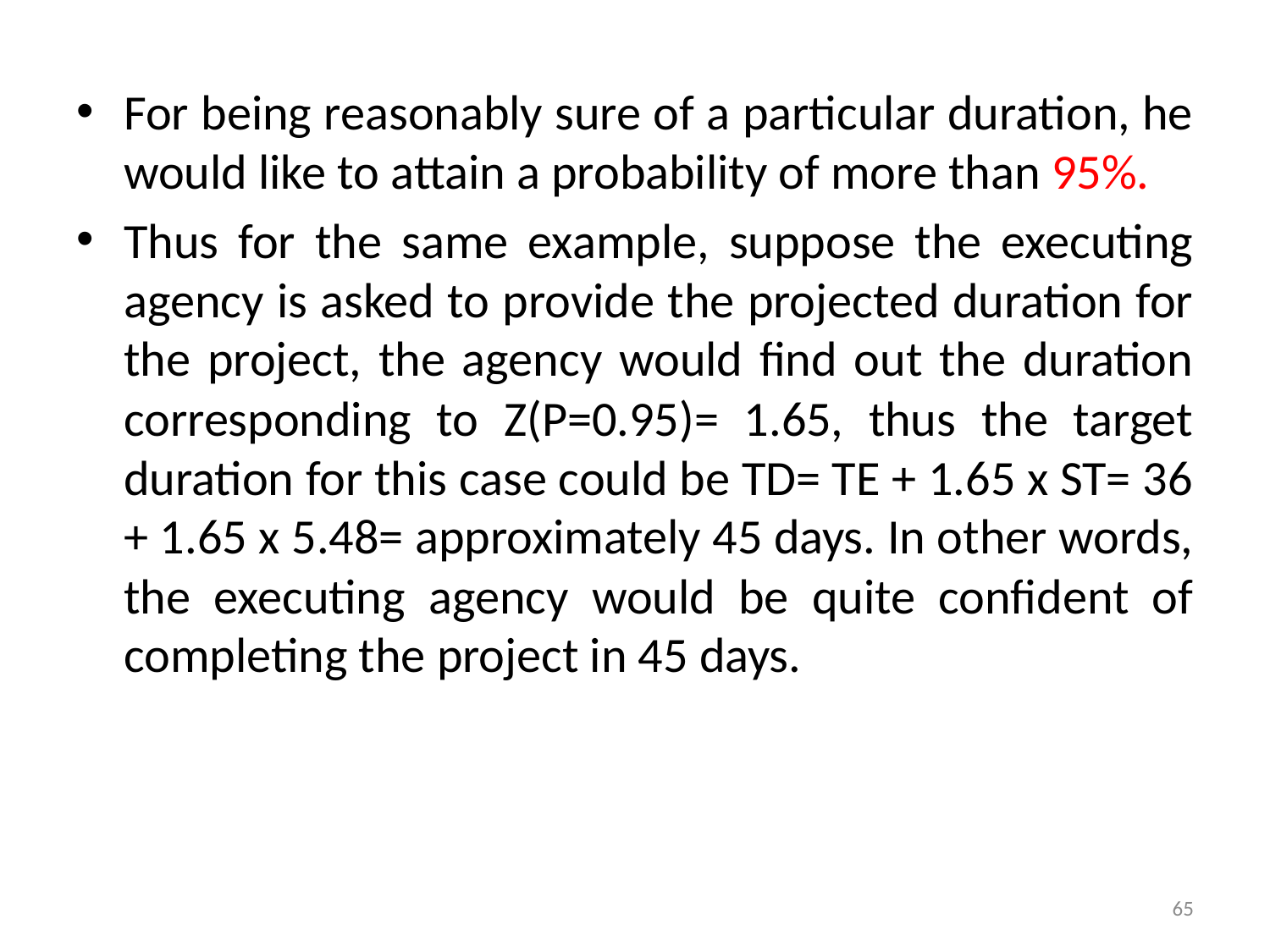

For being reasonably sure of a particular duration, he would like to attain a probability of more than 95%.
Thus for the same example, suppose the executing agency is asked to provide the projected duration for the project, the agency would find out the duration corresponding to Z(P=0.95)= 1.65, thus the target duration for this case could be TD= TE + 1.65 x ST= 36 + 1.65 x 5.48= approximately 45 days. In other words, the executing agency would be quite confident of completing the project in 45 days.

65